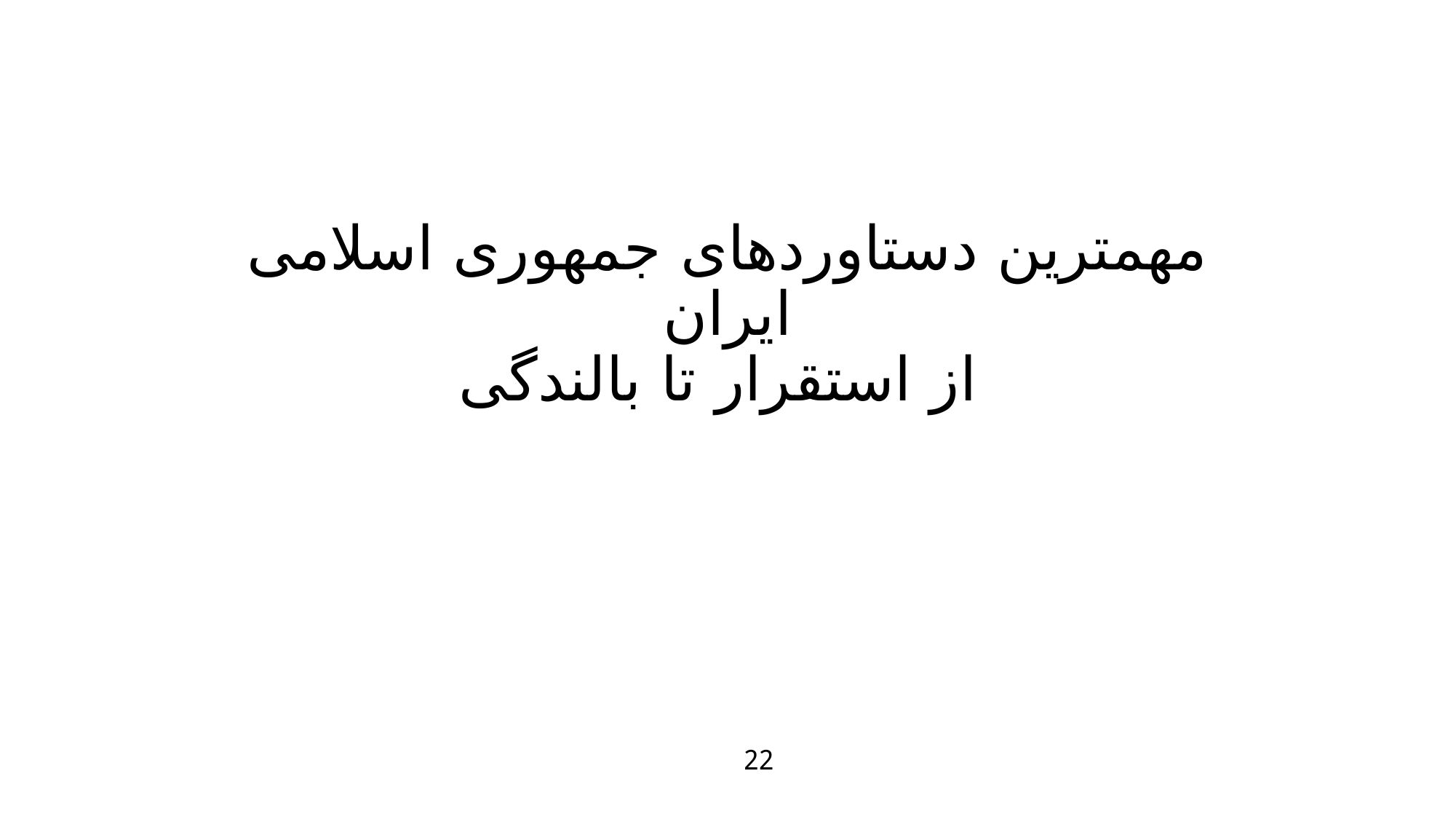

# مهمترین دستاوردهای جمهوری اسلامی ایران از استقرار تا بالندگی
22